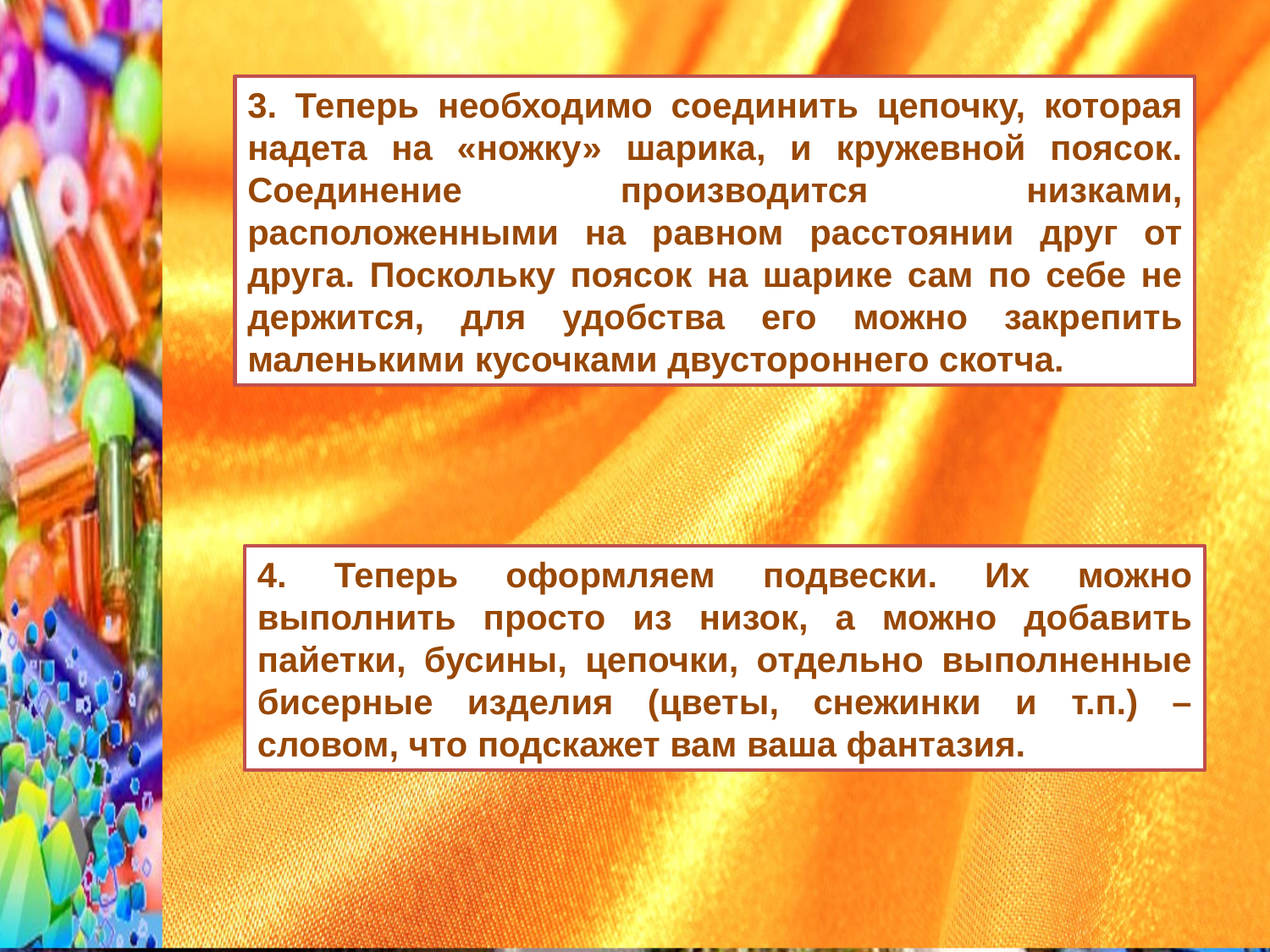

3. Теперь необходимо соединить цепочку, которая надета на «ножку» шарика, и кружевной поясок. Соединение производится низками, расположенными на равном расстоянии друг от друга. Поскольку поясок на шарике сам по себе не держится, для удобства его можно закрепить маленькими кусочками двустороннего скотча.
4. Теперь оформляем подвески. Их можно выполнить просто из низок, а можно добавить пайетки, бусины, цепочки, отдельно выполненные бисерные изделия (цветы, снежинки и т.п.) – словом, что подскажет вам ваша фантазия.